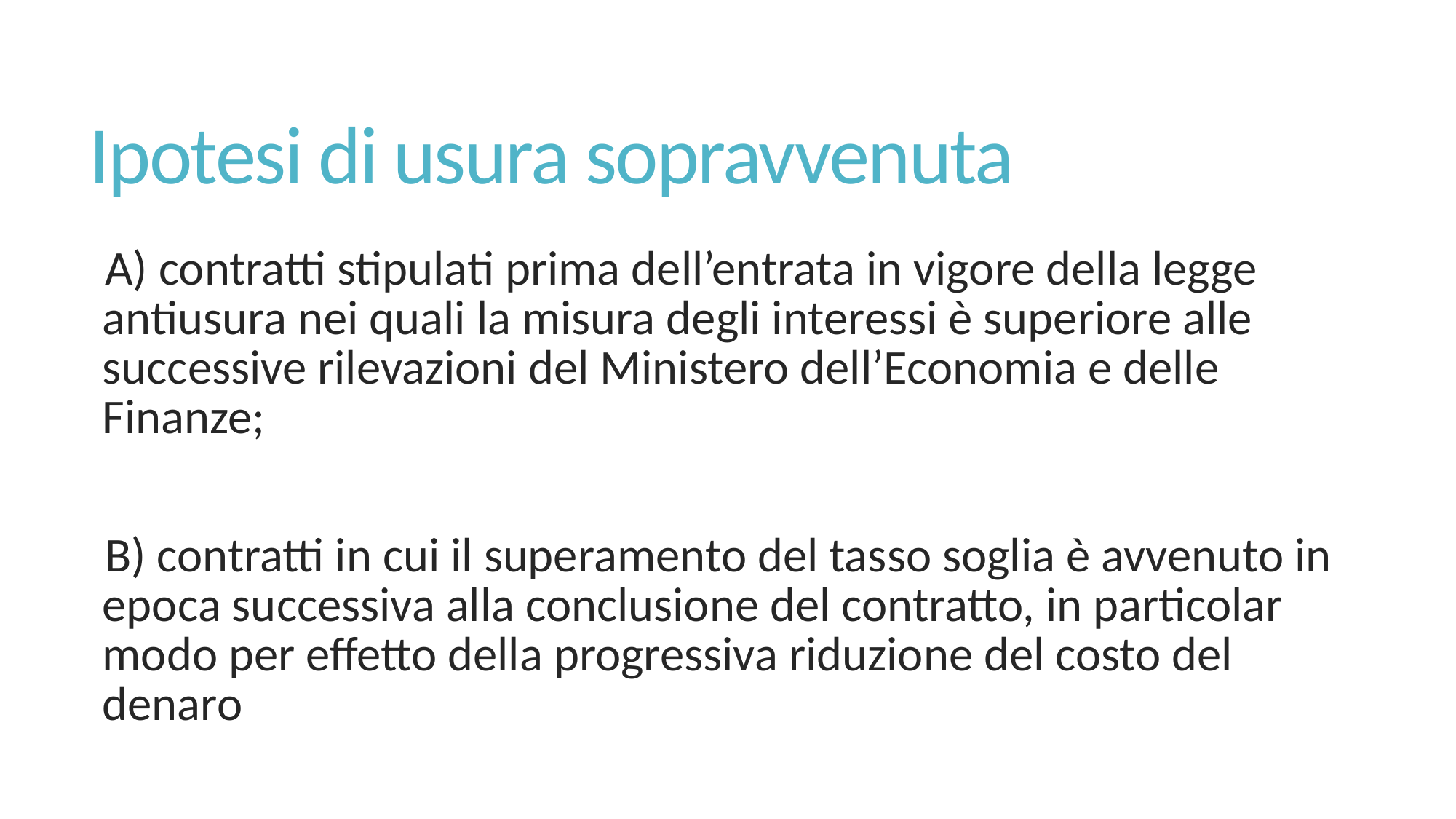

# Ipotesi di usura sopravvenuta
A) contratti stipulati prima dell’entrata in vigore della legge antiusura nei quali la misura degli interessi è superiore alle successive rilevazioni del Ministero dell’Economia e delle Finanze;

B) contratti in cui il superamento del tasso soglia è avvenuto in epoca successiva alla conclusione del contratto, in particolar modo per effetto della progressiva riduzione del costo del denaro